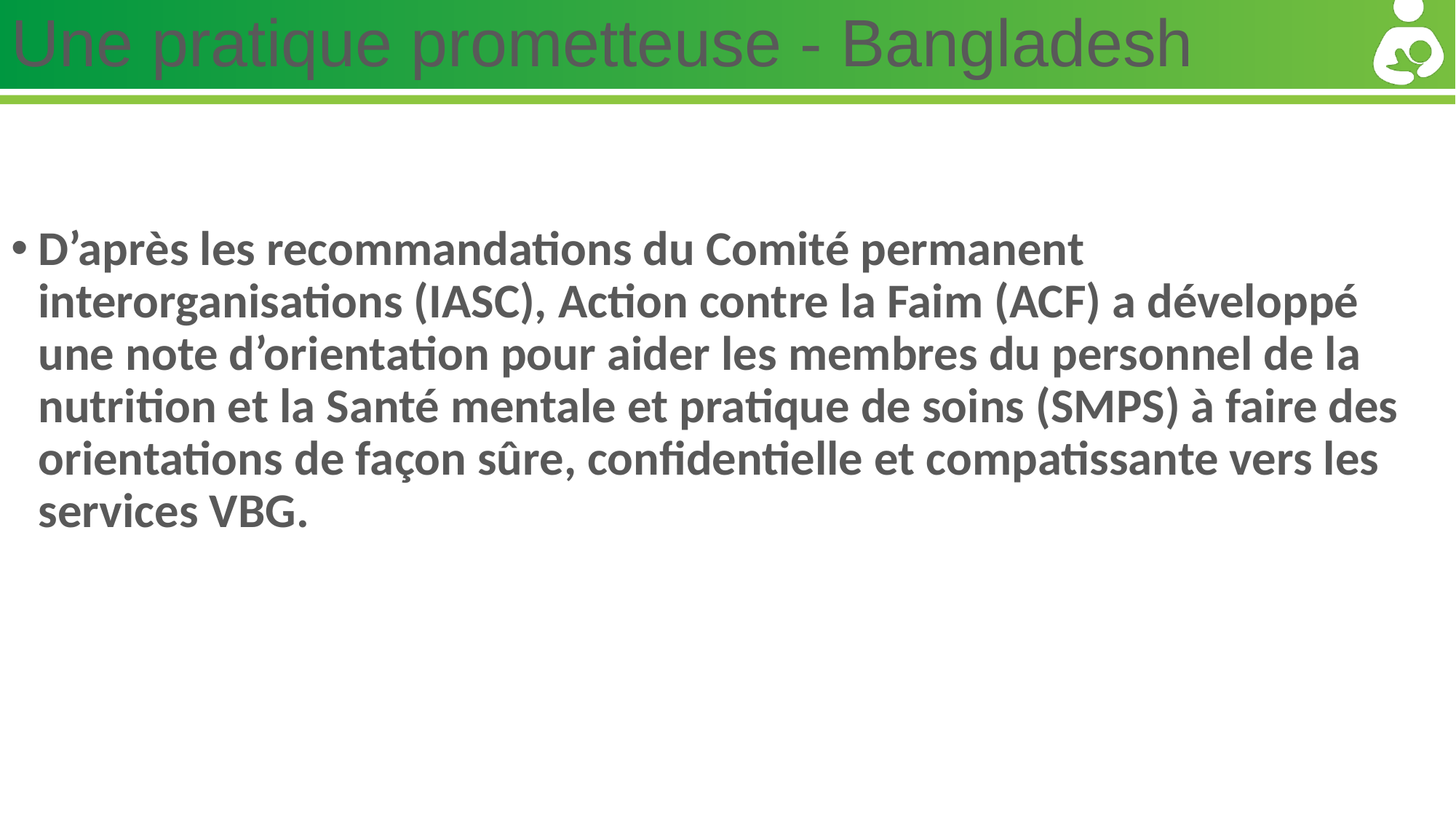

# Une pratique prometteuse - Bangladesh
D’après les recommandations du Comité permanent interorganisations (IASC), Action contre la Faim (ACF) a développé une note d’orientation pour aider les membres du personnel de la nutrition et la Santé mentale et pratique de soins (SMPS) à faire des orientations de façon sûre, confidentielle et compatissante vers les services VBG.